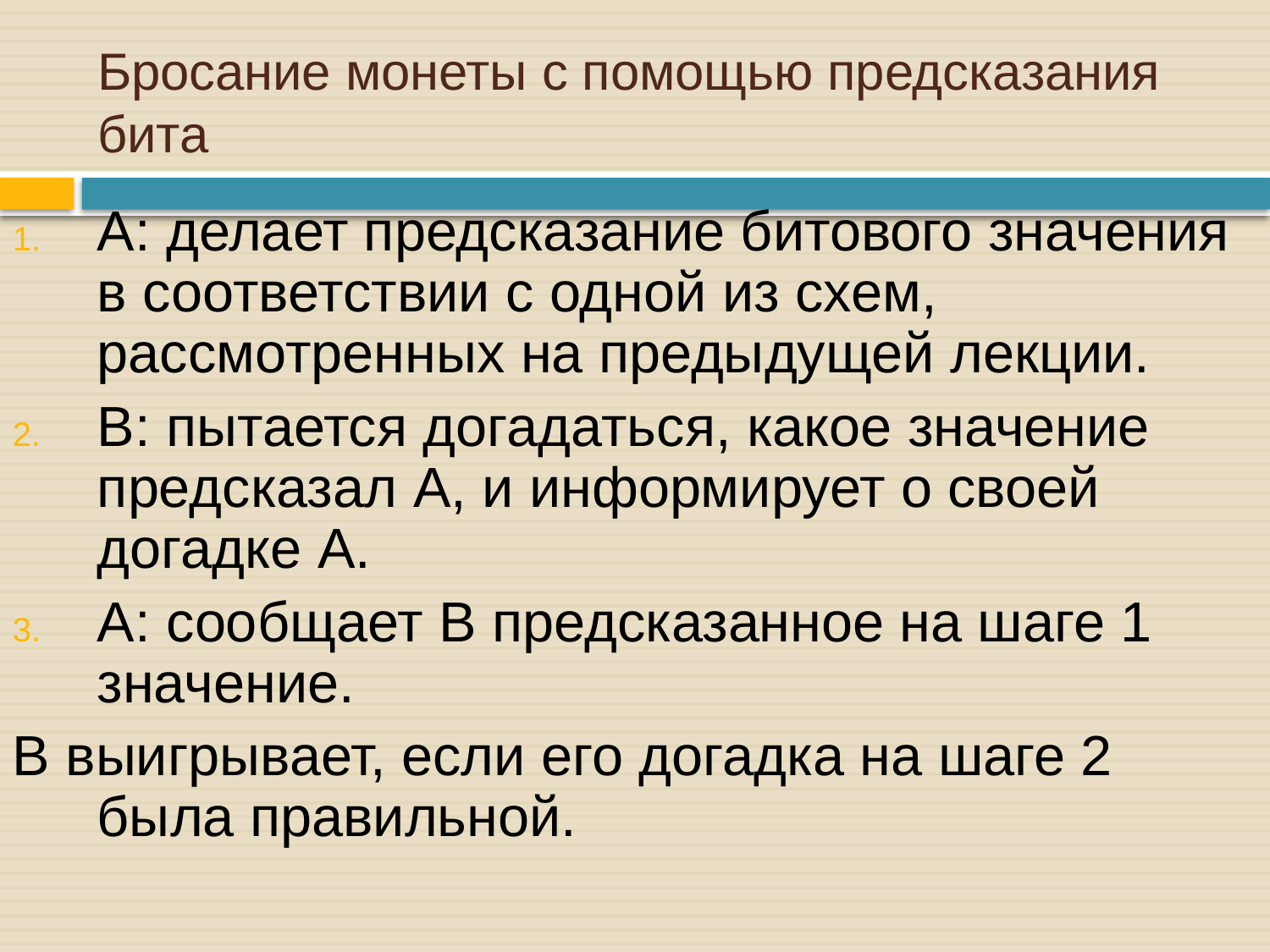

# Бросание монеты с помощью предсказания бита
A: делает предсказание битового значения в соответствии с одной из схем, рассмотренных на предыдущей лекции.
B: пытается догадаться, какое значение предсказал A, и информирует о своей догадке A.
A: сообщает B предсказанное на шаге 1 значение.
B выигрывает, если его догадка на шаге 2 была правильной.